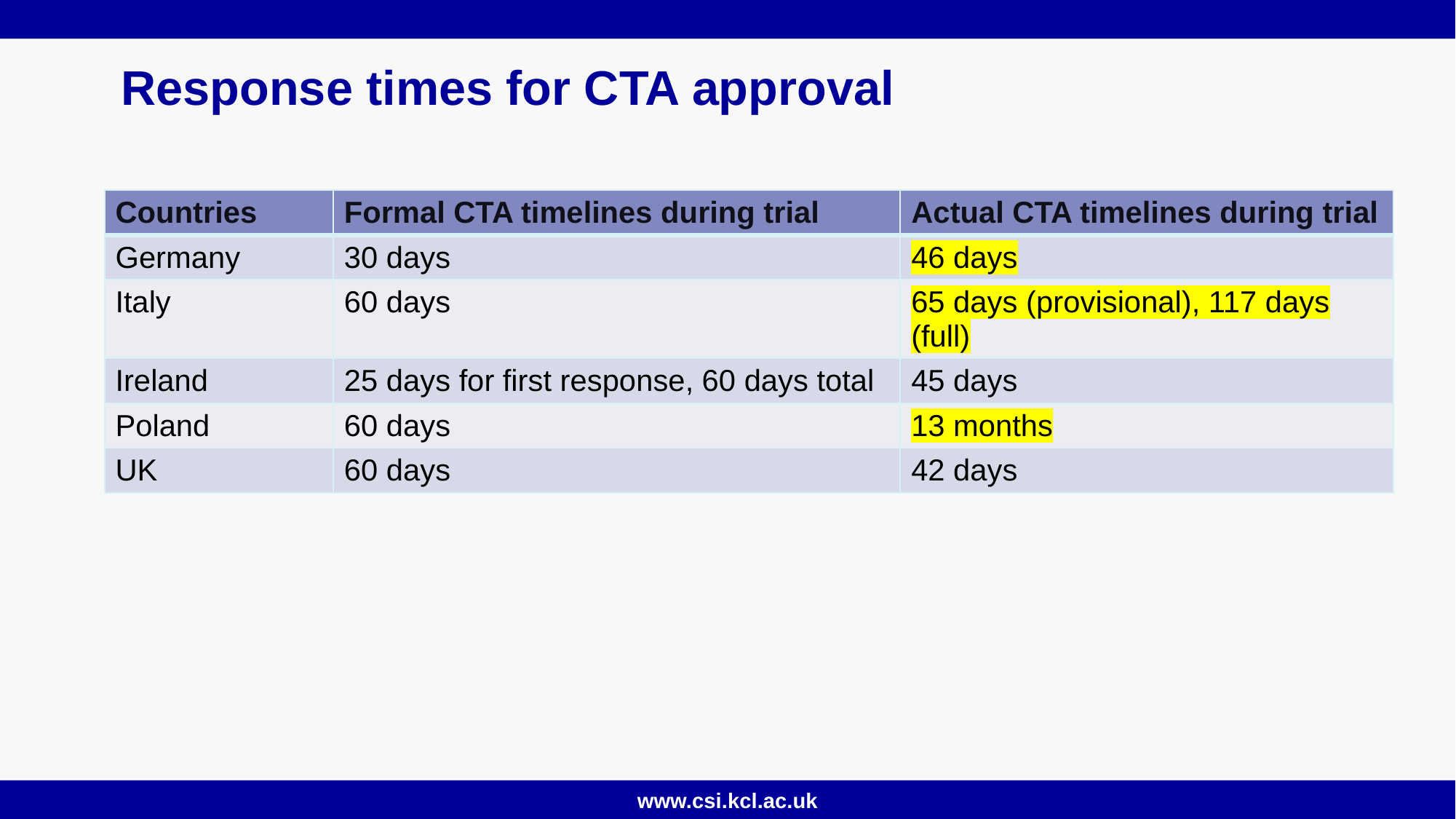

# Response times for CTA approval
| Countries | Formal CTA timelines during trial | Actual CTA timelines during trial |
| --- | --- | --- |
| Germany | 30 days | 46 days |
| Italy | 60 days | 65 days (provisional), 117 days (full) |
| Ireland | 25 days for first response, 60 days total | 45 days |
| Poland | 60 days | 13 months |
| UK | 60 days | 42 days |